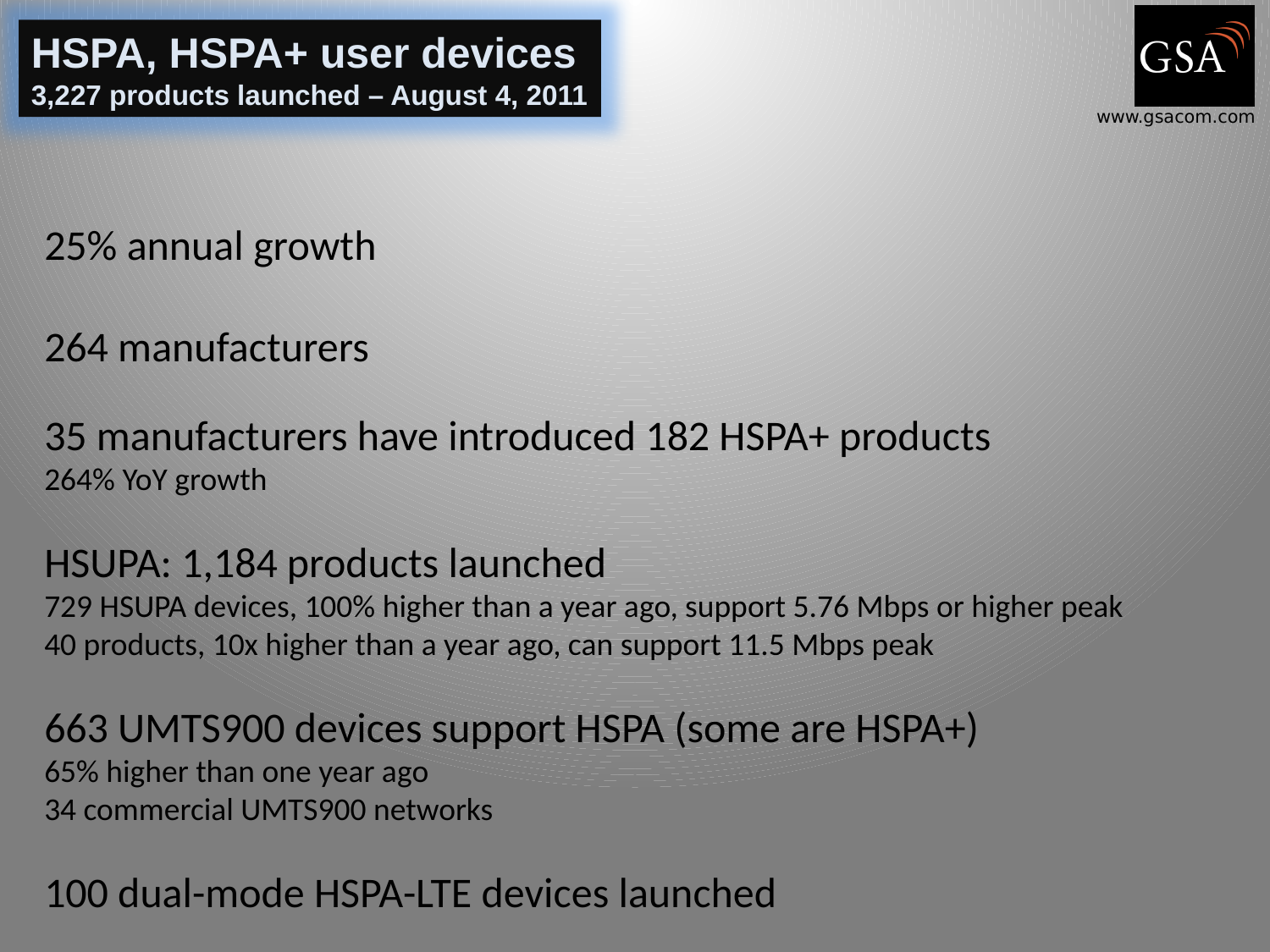

HSPA, HSPA+ user devices
3,227 products launched – August 4, 2011
25% annual growth

264 manufacturers

35 manufacturers have introduced 182 HSPA+ products
264% YoY growth

HSUPA: 1,184 products launched
729 HSUPA devices, 100% higher than a year ago, support 5.76 Mbps or higher peak
40 products, 10x higher than a year ago, can support 11.5 Mbps peak

663 UMTS900 devices support HSPA (some are HSPA+)
65% higher than one year ago
34 commercial UMTS900 networks

100 dual-mode HSPA-LTE devices launched